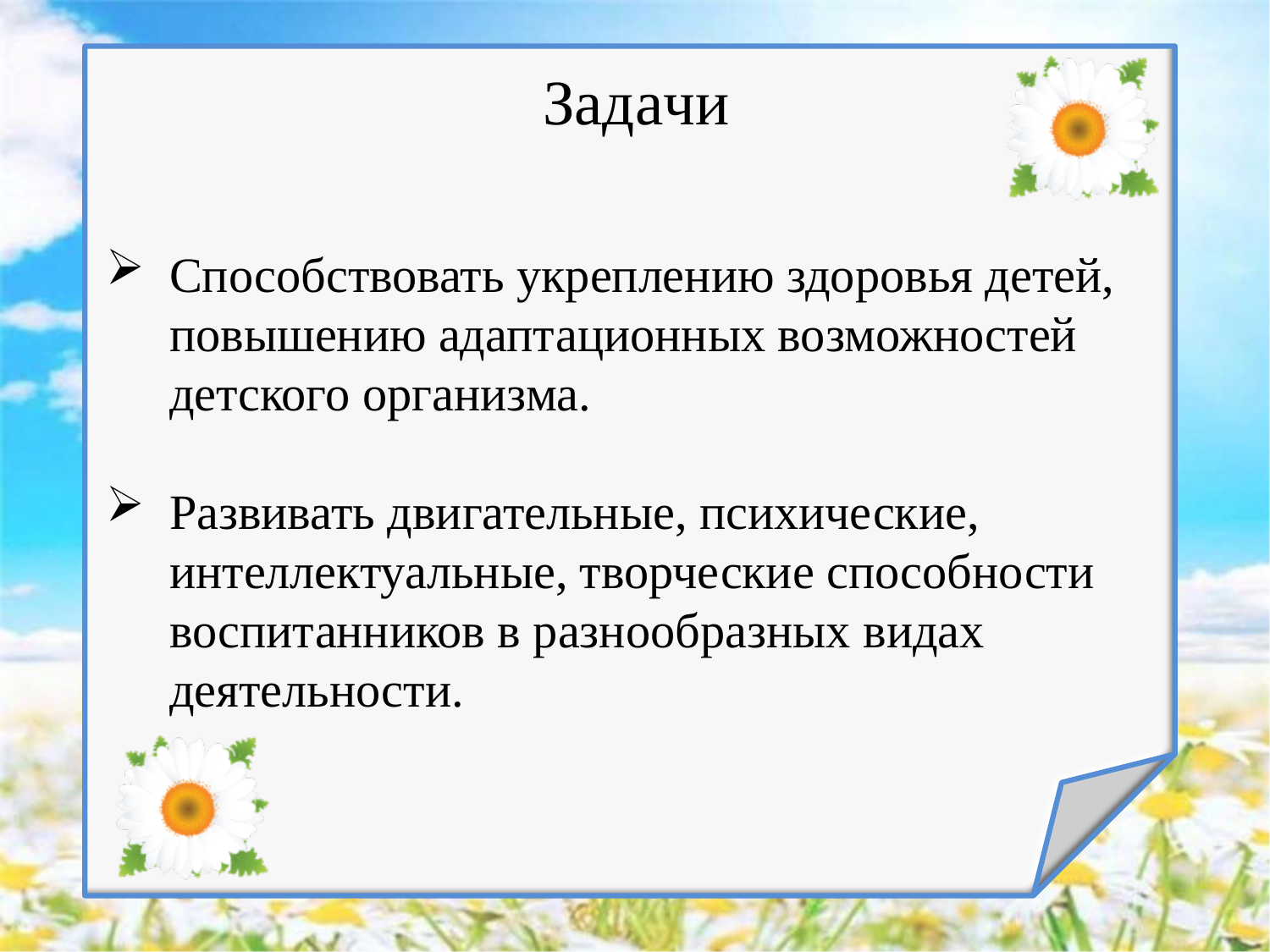

# Задачи
Способствовать укреплению здоровья детей, повышению адаптационных возможностей детского организма.

Развивать двигательные, психические, интеллектуальные, творческие способности воспитанников в разнообразных видах деятельности.